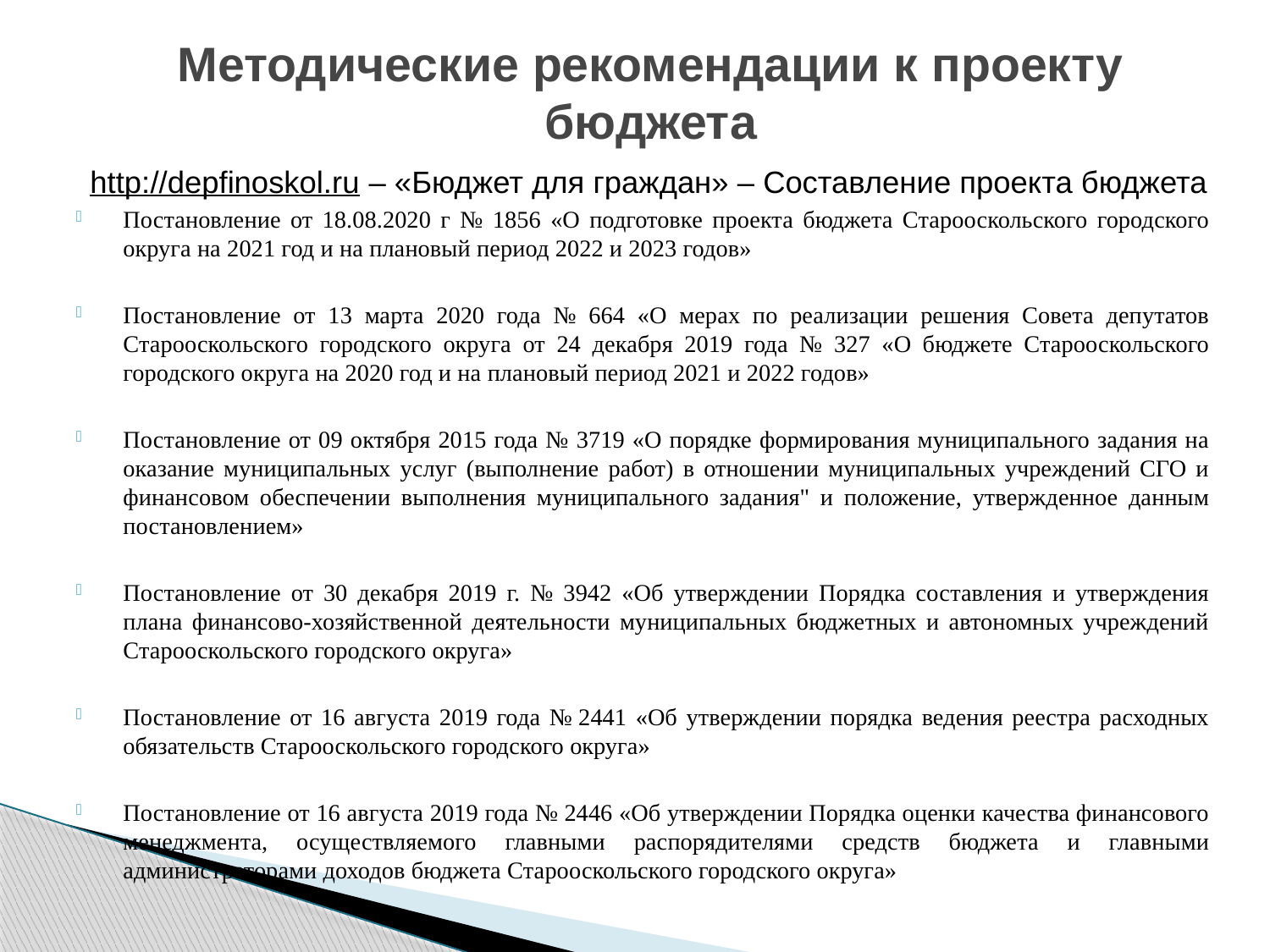

# Методические рекомендации к проекту бюджета
http://depfinoskol.ru – «Бюджет для граждан» – Составление проекта бюджета
Постановление от 18.08.2020 г № 1856 «О подготовке проекта бюджета Старооскольского городского округа на 2021 год и на плановый период 2022 и 2023 годов»

Постановление от 13 марта 2020 года № 664 «О мерах по реализации решения Совета депутатов Старооскольского городского округа от 24 декабря 2019 года № 327 «О бюджете Старооскольского городского округа на 2020 год и на плановый период 2021 и 2022 годов»

Постановление от 09 октября 2015 года № 3719 «О порядке формирования муниципального задания на оказание муниципальных услуг (выполнение работ) в отношении муниципальных учреждений СГО и финансовом обеспечении выполнения муниципального задания" и положение, утвержденное данным постановлением»

Постановление от 30 декабря 2019 г. № 3942 «Об утверждении Порядка составления и утверждения плана финансово-хозяйственной деятельности муниципальных бюджетных и автономных учреждений Старооскольского городского округа»

Постановление от 16 августа 2019 года № 2441 «Об утверждении порядка ведения реестра расходных обязательств Старооскольского городского округа»

Постановление от 16 августа 2019 года № 2446 «Об утверждении Порядка оценки качества финансового менеджмента, осуществляемого главными распорядителями средств бюджета и главными администраторами доходов бюджета Старооскольского городского округа»